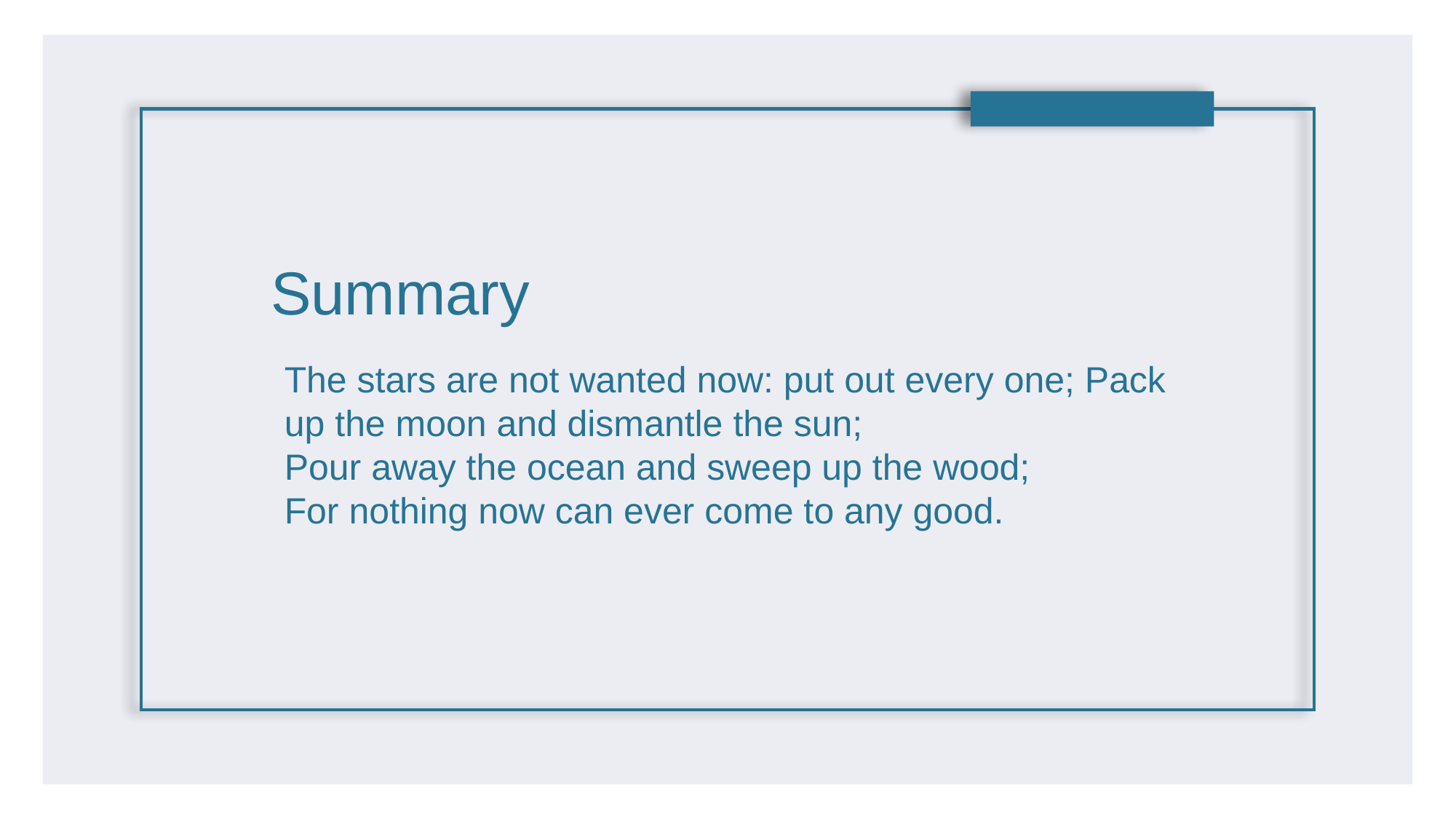

Summary
The stars are not wanted now: put out every one; Pack up the moon and dismantle the sun;
Pour away the ocean and sweep up the wood;
For nothing now can ever come to any good.